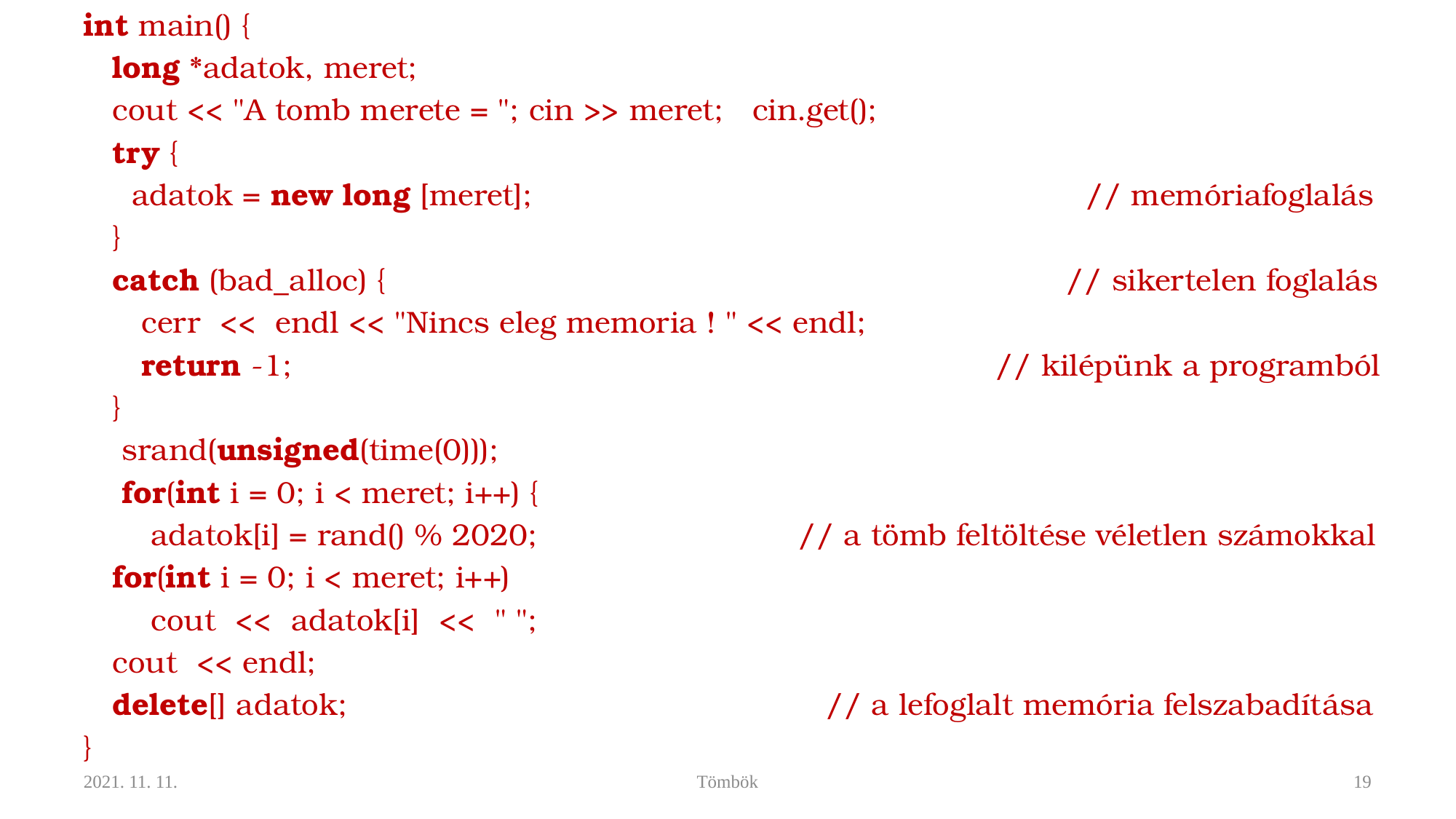

int main() {
   long *adatok, meret;
   cout << "A tomb merete = "; cin >> meret;   cin.get();
   try {
     adatok = new long [meret]; 	                        		  // memóriafoglalás
   }
   catch (bad_alloc) {			                     			// sikertelen foglalás
      cerr  <<  endl << "Nincs eleg memoria ! " << endl;
      return -1;  				   		    // kilépünk a programból
   }
    srand(unsigned(time(0)));
    for(int i = 0; i < meret; i++) {
       adatok[i] = rand() % 2020;                           // a tömb feltöltése véletlen számokkal
   for(int i = 0; i < meret; i++)
       cout  <<  adatok[i]  <<  " ";
   cout  << endl;
   delete[] adatok;	                   		         // a lefoglalt memória felszabadítása
}
2021. 11. 11.
Tömbök
19